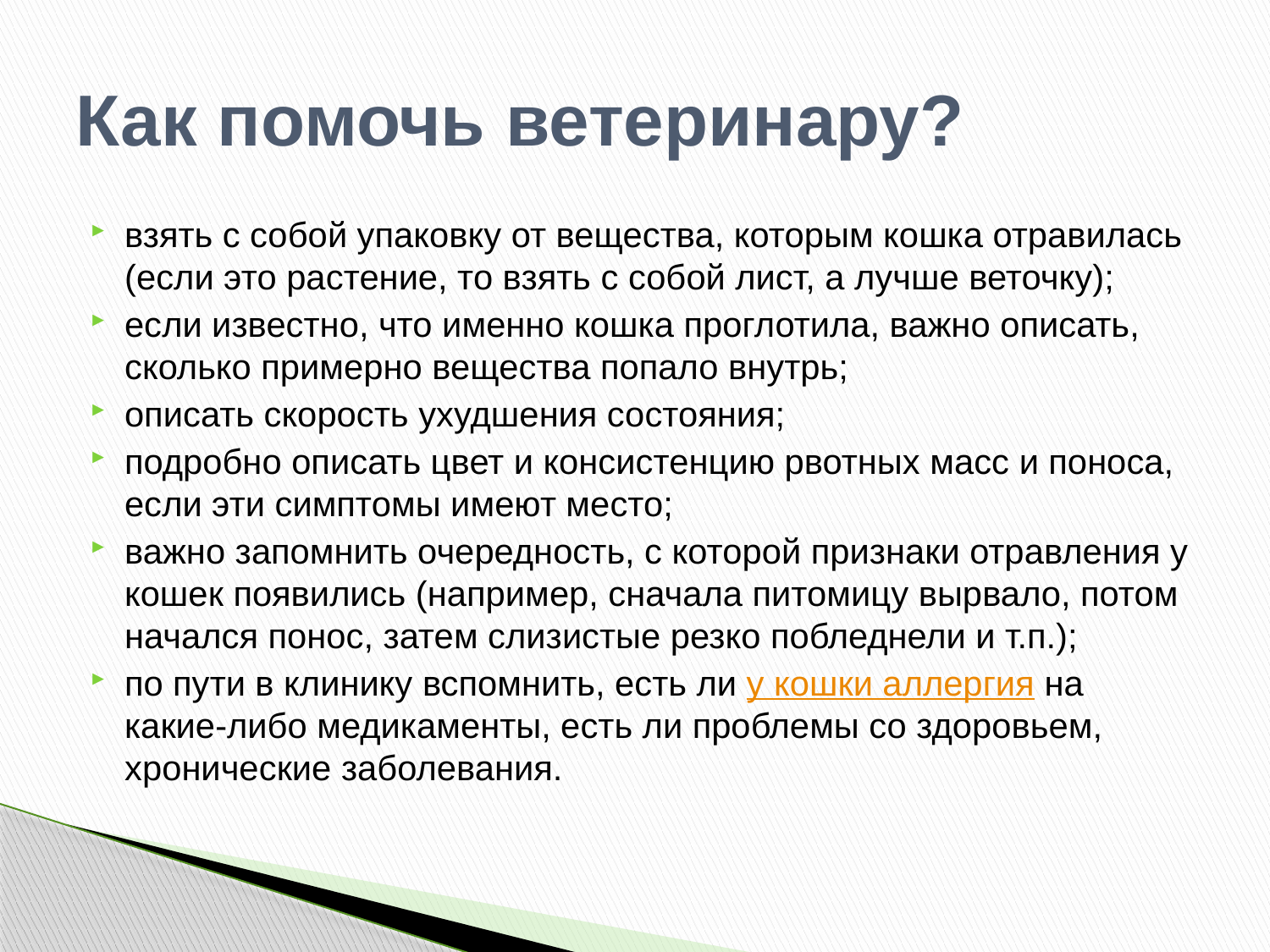

# Как помочь ветеринару?
взять с собой упаковку от вещества, которым кошка отравилась (если это растение, то взять с собой лист, а лучше веточку);
если известно, что именно кошка проглотила, важно описать, сколько примерно вещества попало внутрь;
описать скорость ухудшения состояния;
подробно описать цвет и консистенцию рвотных масс и поноса, если эти симптомы имеют место;
важно запомнить очередность, с которой признаки отравления у кошек появились (например, сначала питомицу вырвало, потом начался понос, затем слизистые резко побледнели и т.п.);
по пути в клинику вспомнить, есть ли у кошки аллергия на какие-либо медикаменты, есть ли проблемы со здоровьем, хронические заболевания.